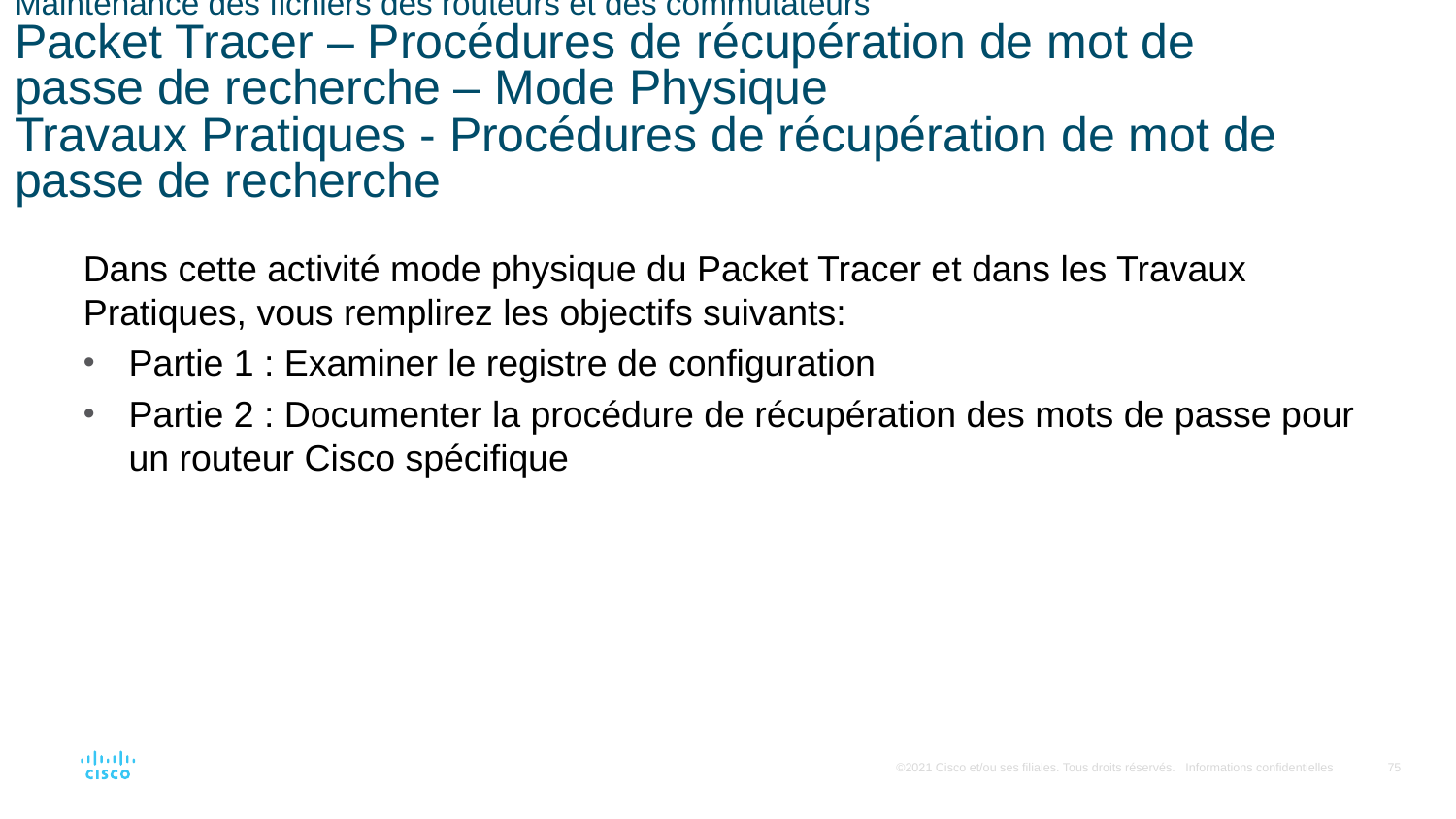

# Maintenance des fichiers des routeurs et des commutateurs Packet Tracer – Procédures de récupération de mot de passe de recherche – Mode Physique Travaux Pratiques - Procédures de récupération de mot de passe de recherche
Dans cette activité mode physique du Packet Tracer et dans les Travaux Pratiques, vous remplirez les objectifs suivants:
Partie 1 : Examiner le registre de configuration
Partie 2 : Documenter la procédure de récupération des mots de passe pour un routeur Cisco spécifique